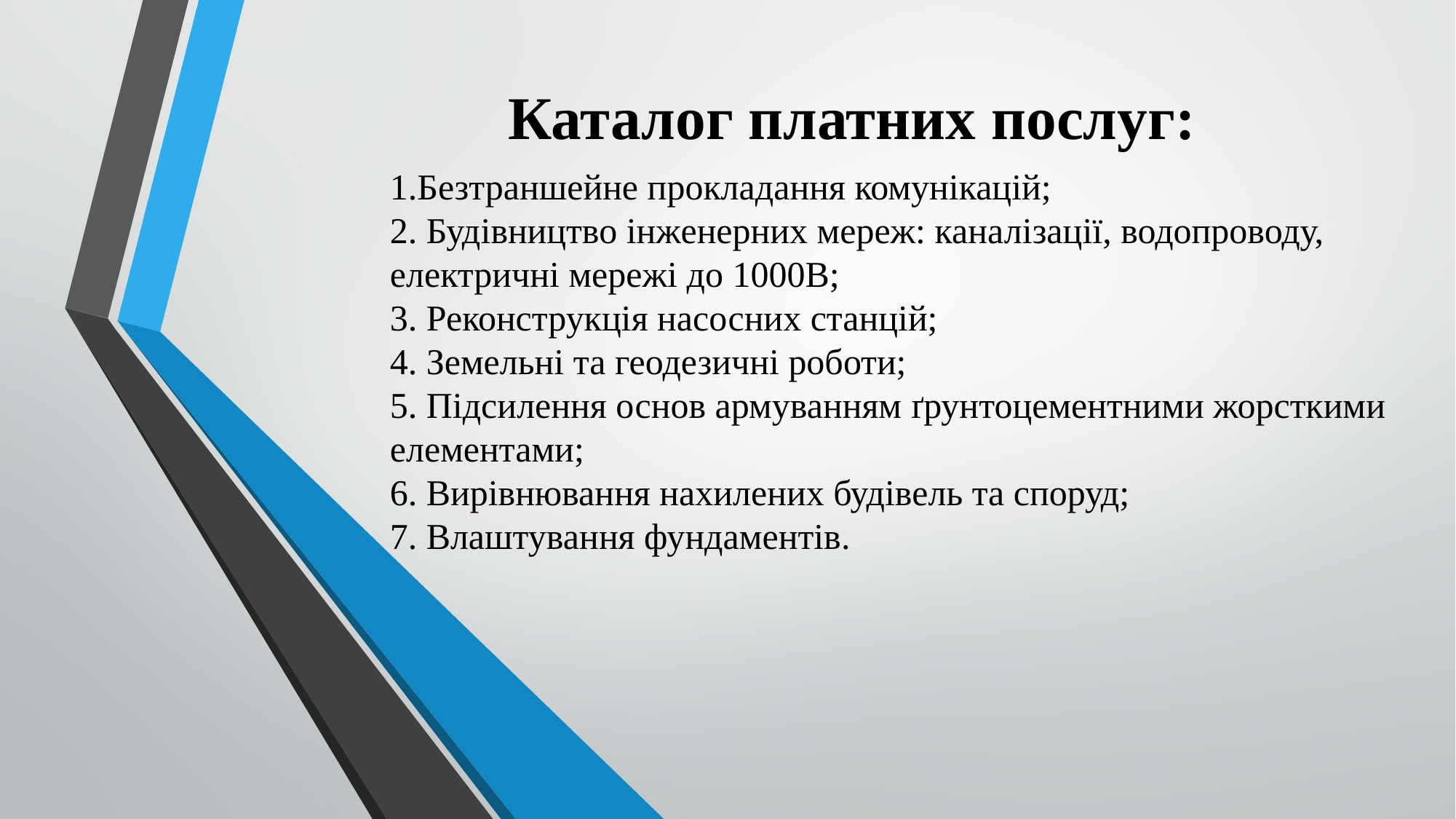

# Каталог платних послуг:
1.Безтраншейне прокладання комунікацій;
2. Будівництво інженерних мереж: каналізації, водопроводу, електричні мережі до 1000В;
3. Реконструкція насосних станцій;
4. Земельні та геодезичні роботи;
5. Підсилення основ армуванням ґрунтоцементними жорсткими елементами;
6. Вирівнювання нахилених будівель та споруд;
7. Влаштування фундаментів.